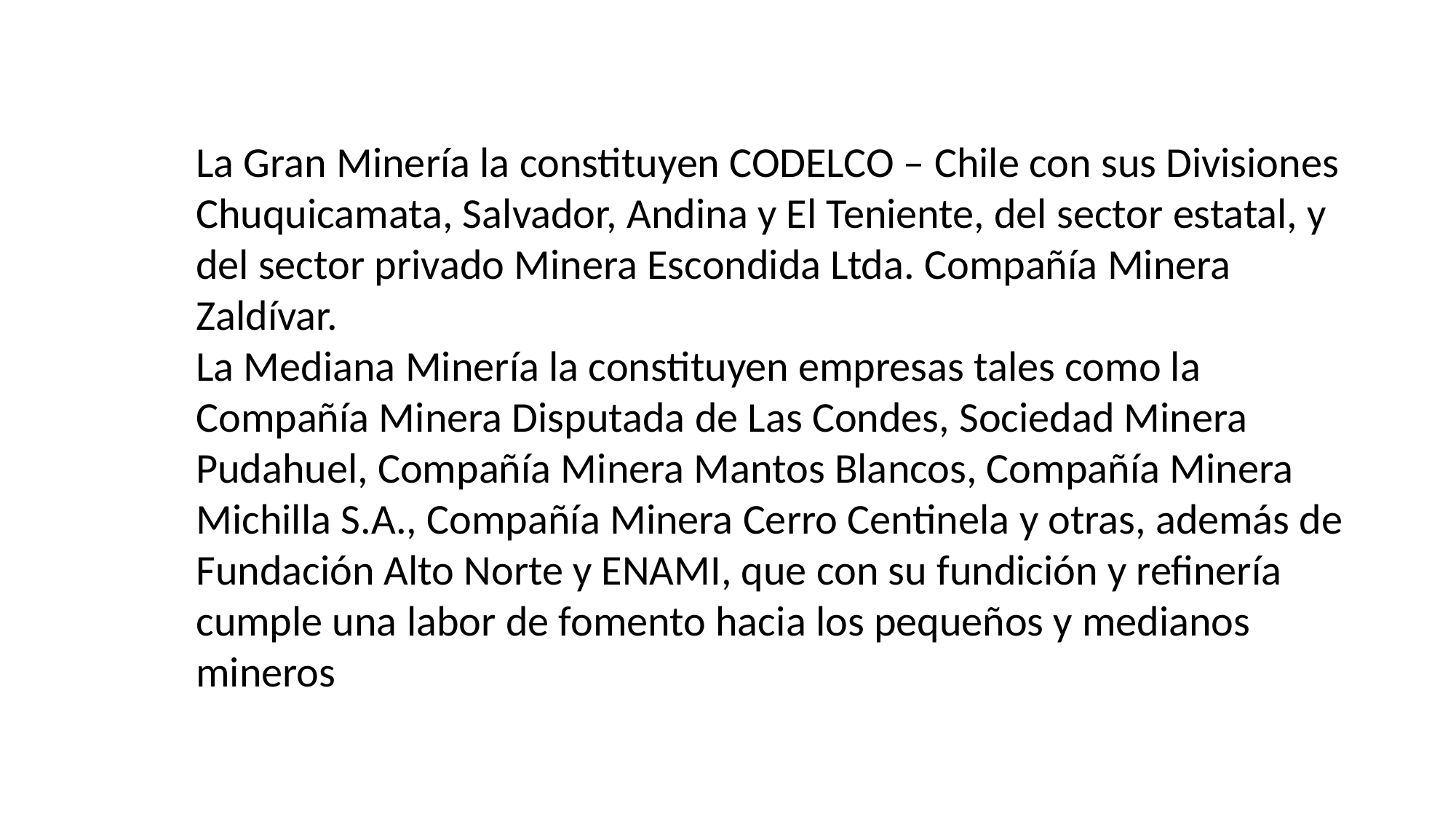

La Gran Minería la constituyen CODELCO – Chile con sus Divisiones Chuquicamata, Salvador, Andina y El Teniente, del sector estatal, y del sector privado Minera Escondida Ltda. Compañía Minera Zaldívar.
La Mediana Minería la constituyen empresas tales como la Compañía Minera Disputada de Las Condes, Sociedad Minera Pudahuel, Compañía Minera Mantos Blancos, Compañía Minera Michilla S.A., Compañía Minera Cerro Centinela y otras, además de Fundación Alto Norte y ENAMI, que con su fundición y refinería cumple una labor de fomento hacia los pequeños y medianos mineros